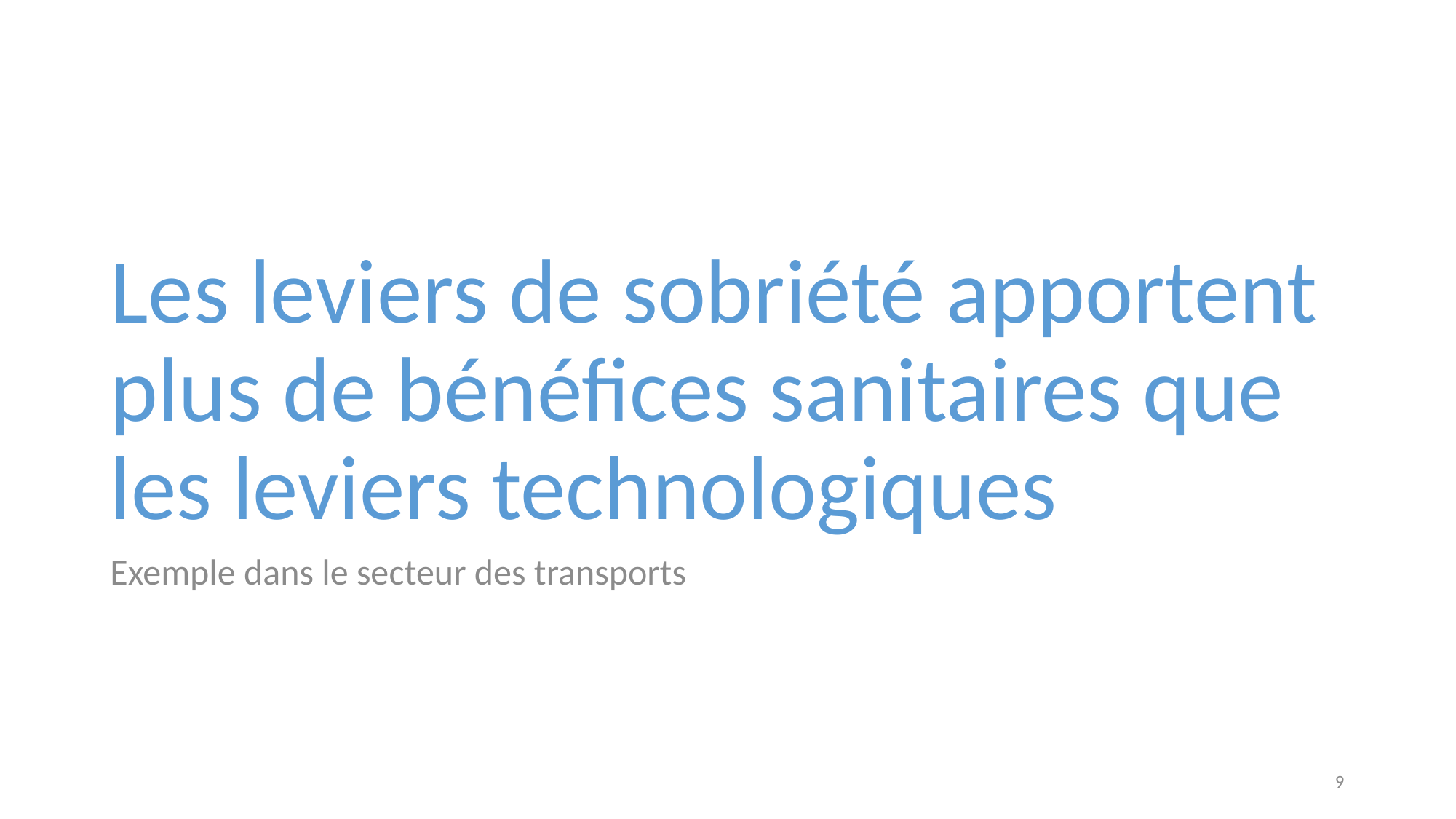

# Les leviers de sobriété apportent plus de bénéfices sanitaires que les leviers technologiques
Exemple dans le secteur des transports
9